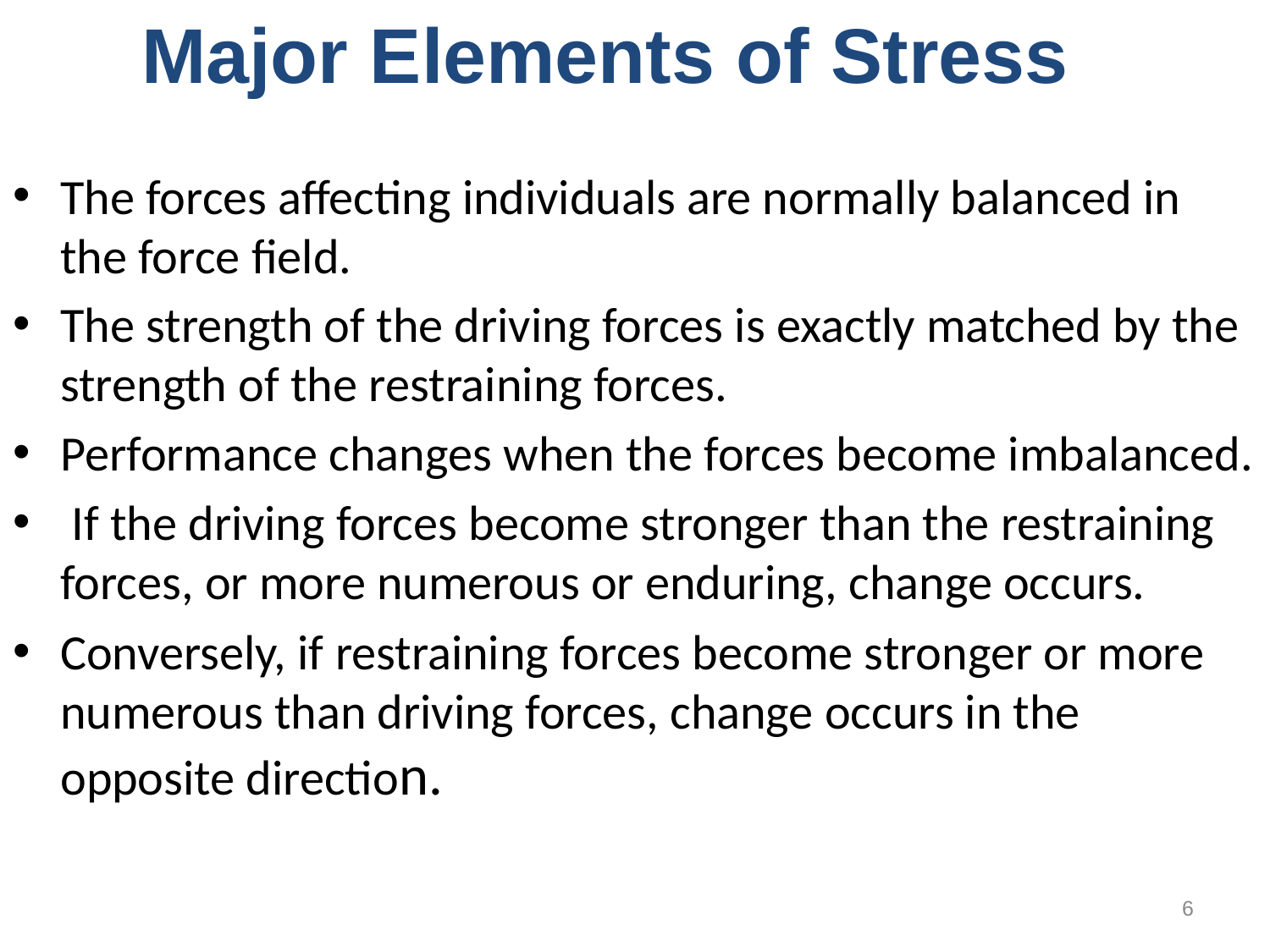

Major Elements of Stress
The forces affecting individuals are normally balanced in the force field.
The strength of the driving forces is exactly matched by the strength of the restraining forces.
Performance changes when the forces become imbalanced.
 If the driving forces become stronger than the restraining forces, or more numerous or enduring, change occurs.
Conversely, if restraining forces become stronger or more numerous than driving forces, change occurs in the opposite direction.
6